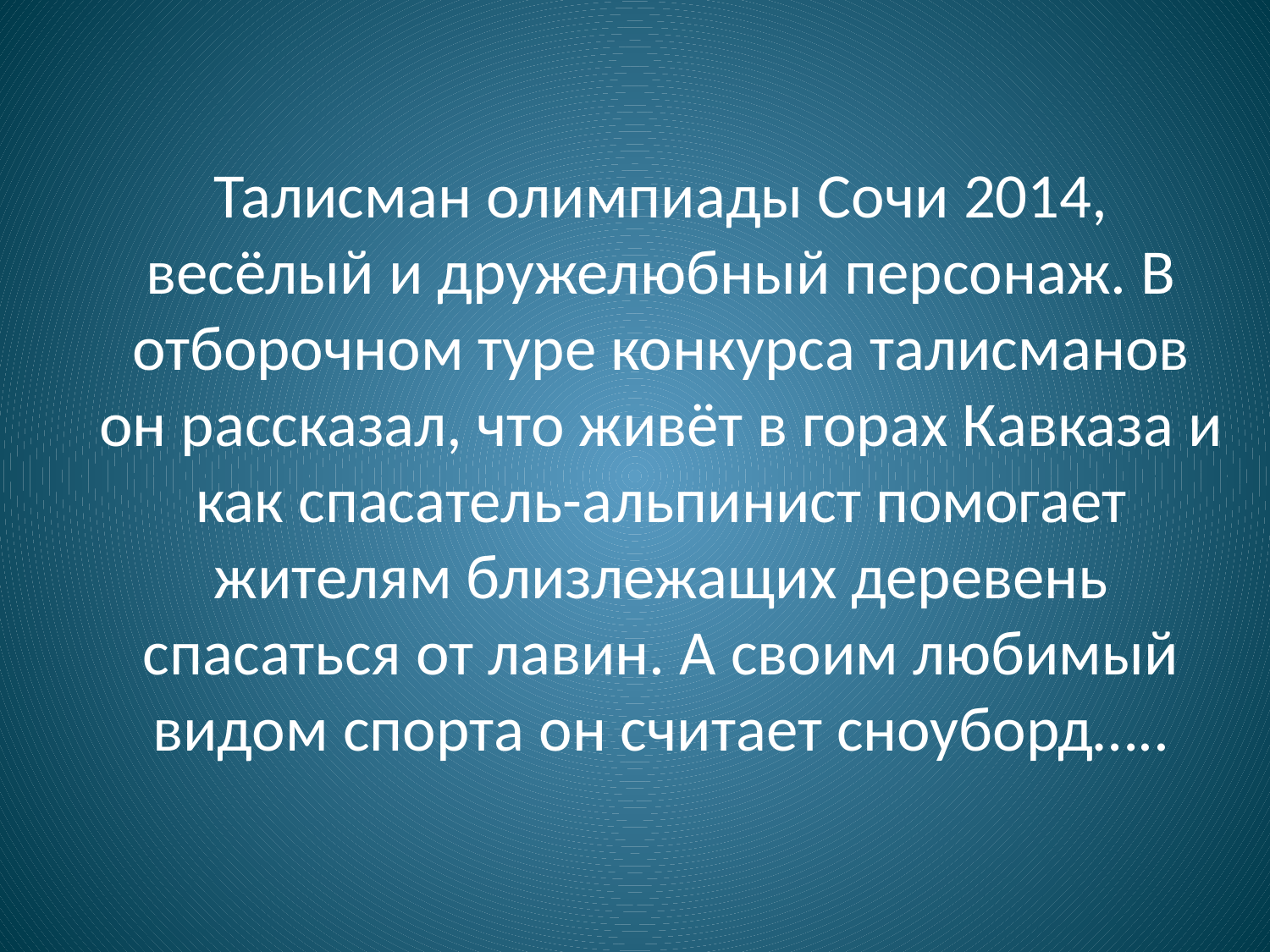

Талисман олимпиады Сочи 2014, весёлый и дружелюбный персонаж. В отборочном туре конкурса талисманов он рассказал, что живёт в горах Кавказа и как спасатель-альпинист помогает жителям близлежащих деревень спасаться от лавин. А своим любимый видом спорта он считает сноуборд…..